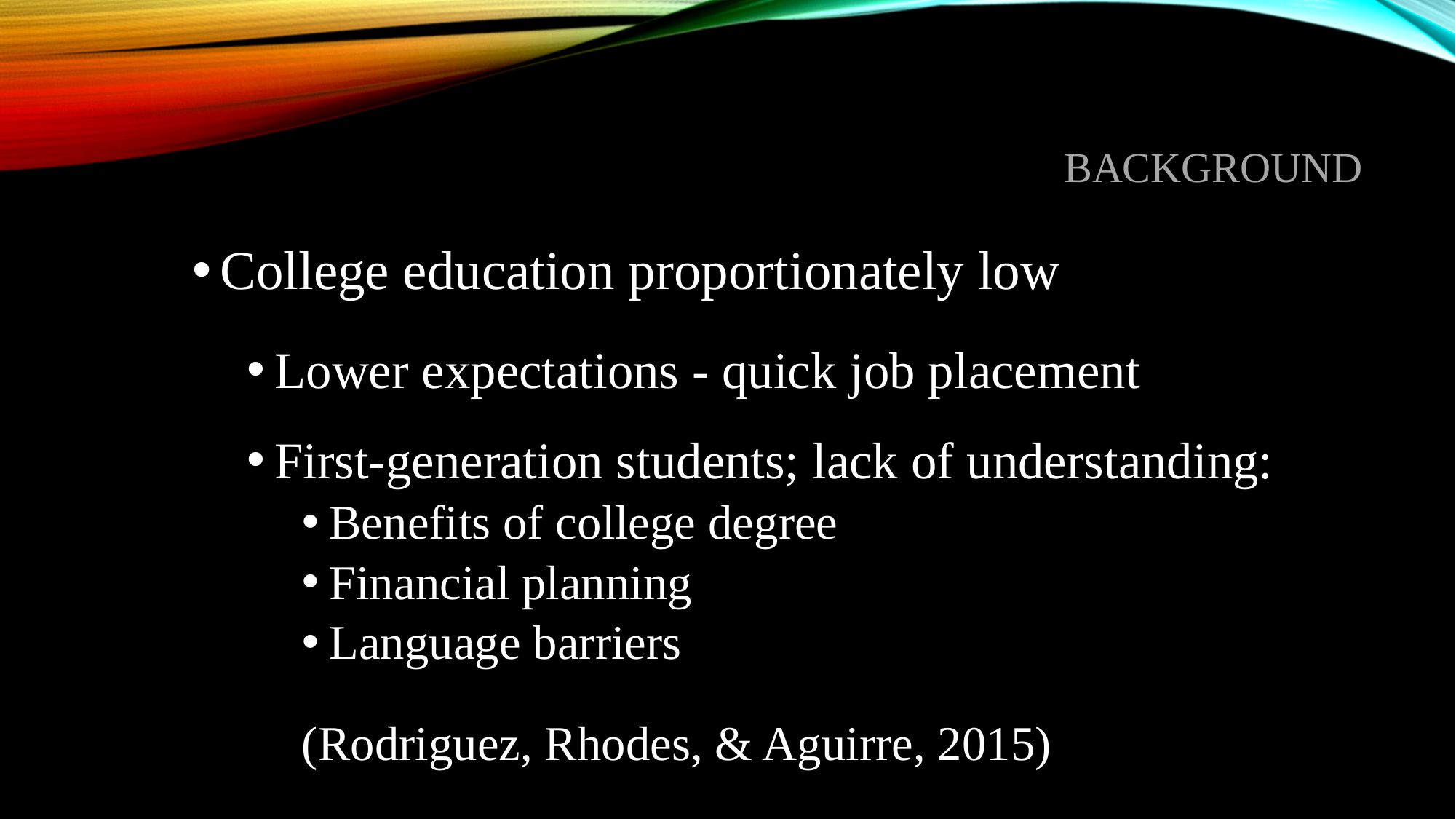

# background

College education proportionately low

Lower expectations - quick job placement

First-generation students; lack of understanding:
Benefits of college degree
Financial planning
Language barriers

(Rodriguez, Rhodes, & Aguirre, 2015)